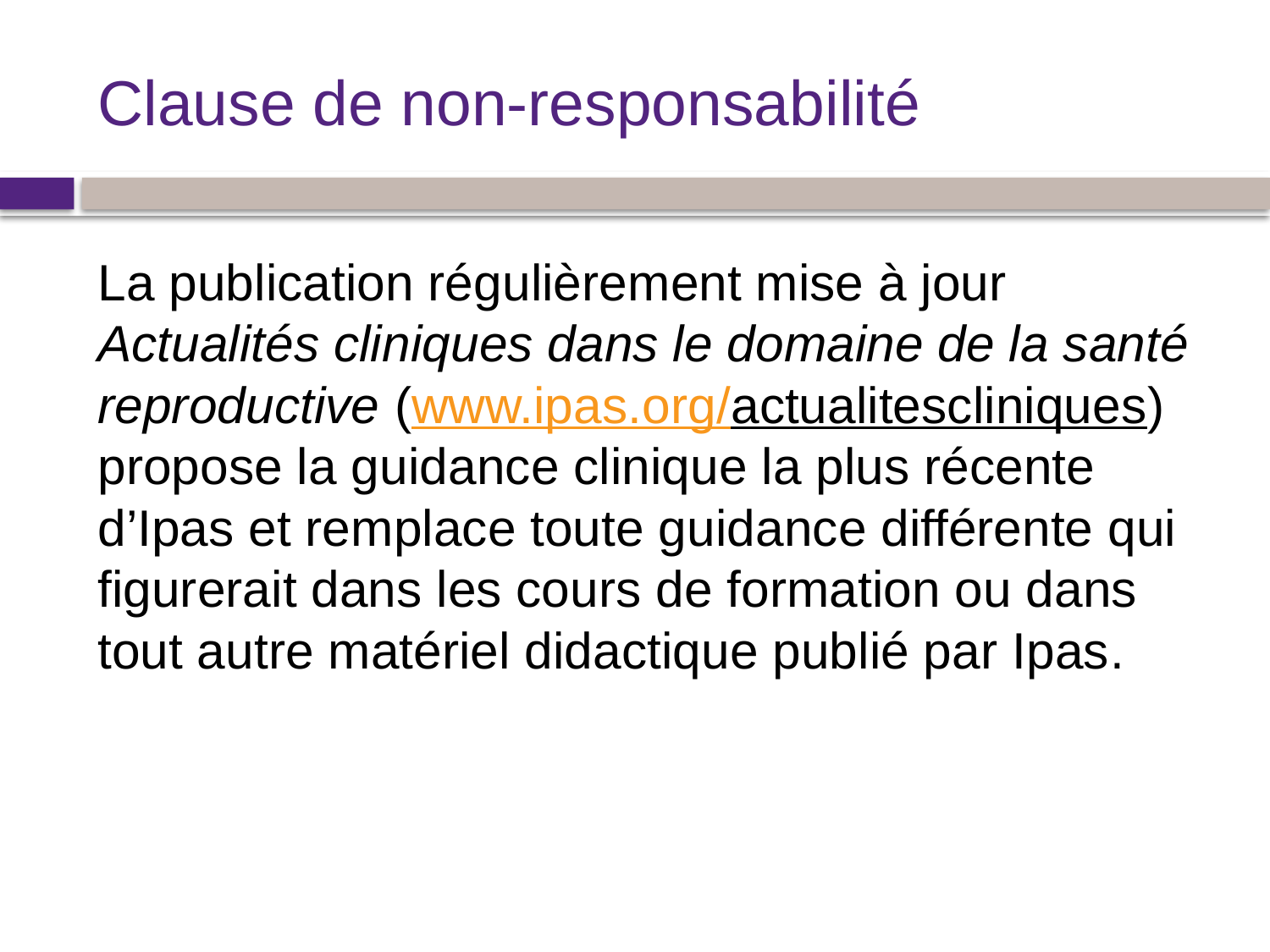

# Clause de non-responsabilité
La publication régulièrement mise à jour Actualités cliniques dans le domaine de la santé reproductive (www.ipas.org/actualitescliniques) propose la guidance clinique la plus récente d’Ipas et remplace toute guidance différente qui figurerait dans les cours de formation ou dans tout autre matériel didactique publié par Ipas.